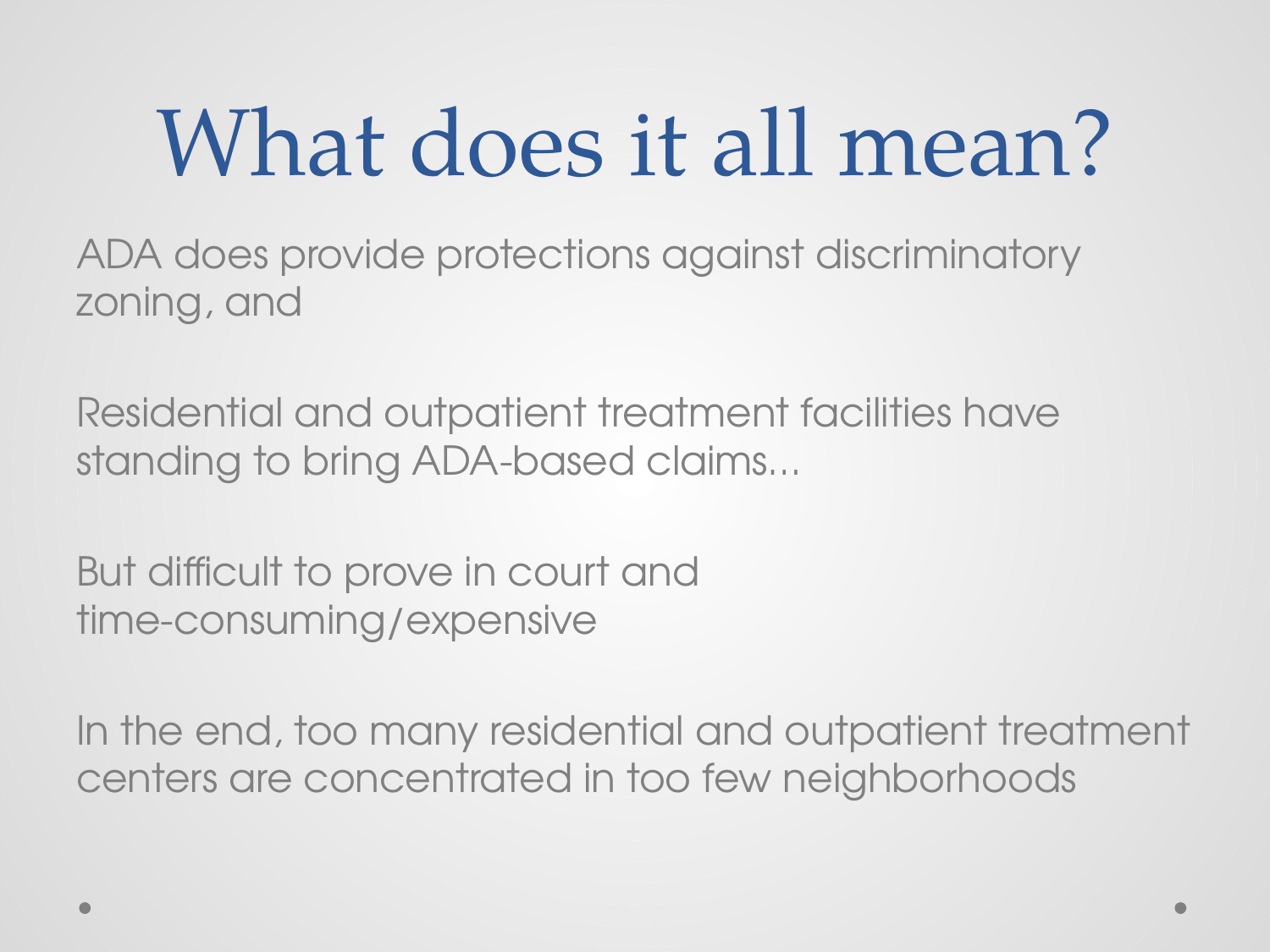

# What does it all mean?
ADA does provide protections against discriminatory zoning, and

Residential and outpatient treatment facilities have standing to bring ADA-based claims…

But difficult to prove in court and time-consuming/expensive

In the end, too many residential and outpatient treatment centers are concentrated in too few neighborhoods